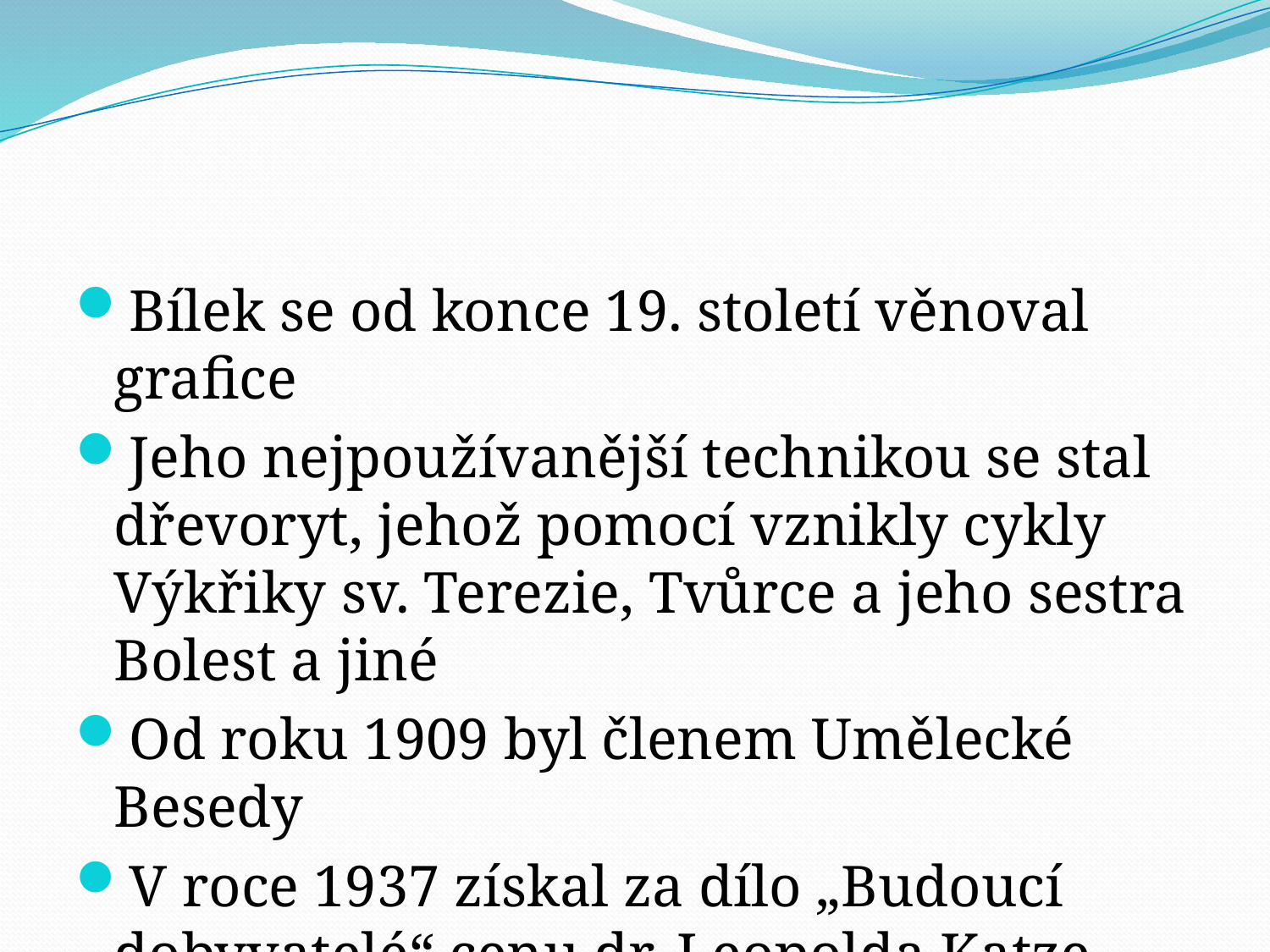

#
Bílek se od konce 19. století věnoval grafice
Jeho nejpoužívanější technikou se stal dřevoryt, jehož pomocí vznikly cykly Výkřiky sv. Terezie, Tvůrce a jeho sestra Bolest a jiné
Od roku 1909 byl členem Umělecké Besedy
V roce 1937 získal za dílo „Budoucí dobyvatelé“ cenu dr. Leopolda Katze